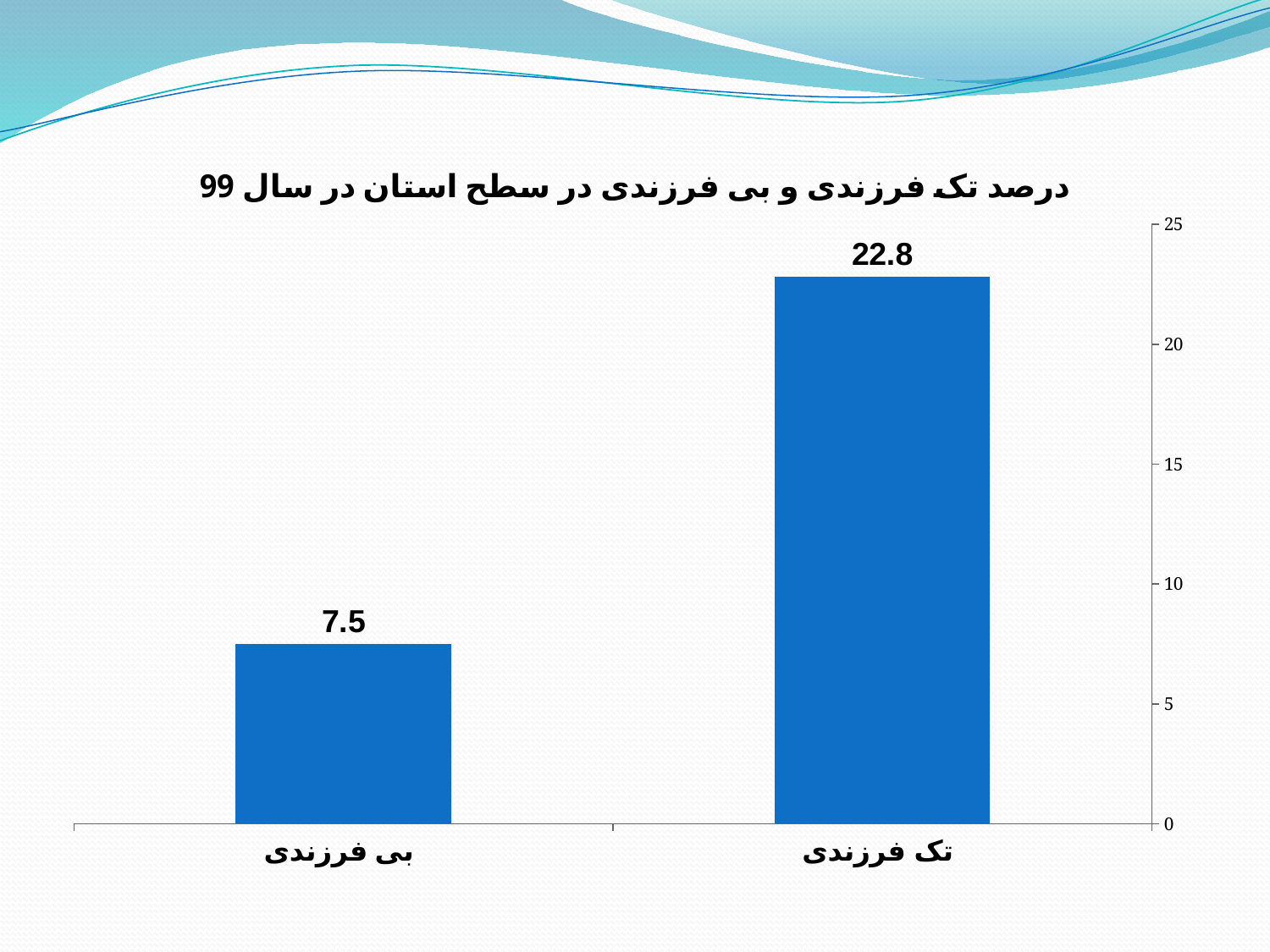

### Chart: درصد تک فرزندی و بی فرزندی در سطح استان در سال 99

| Category | 99 |
|---|---|
| تک فرزندی  | 22.8 |
| بی فرزندی  | 7.5 |